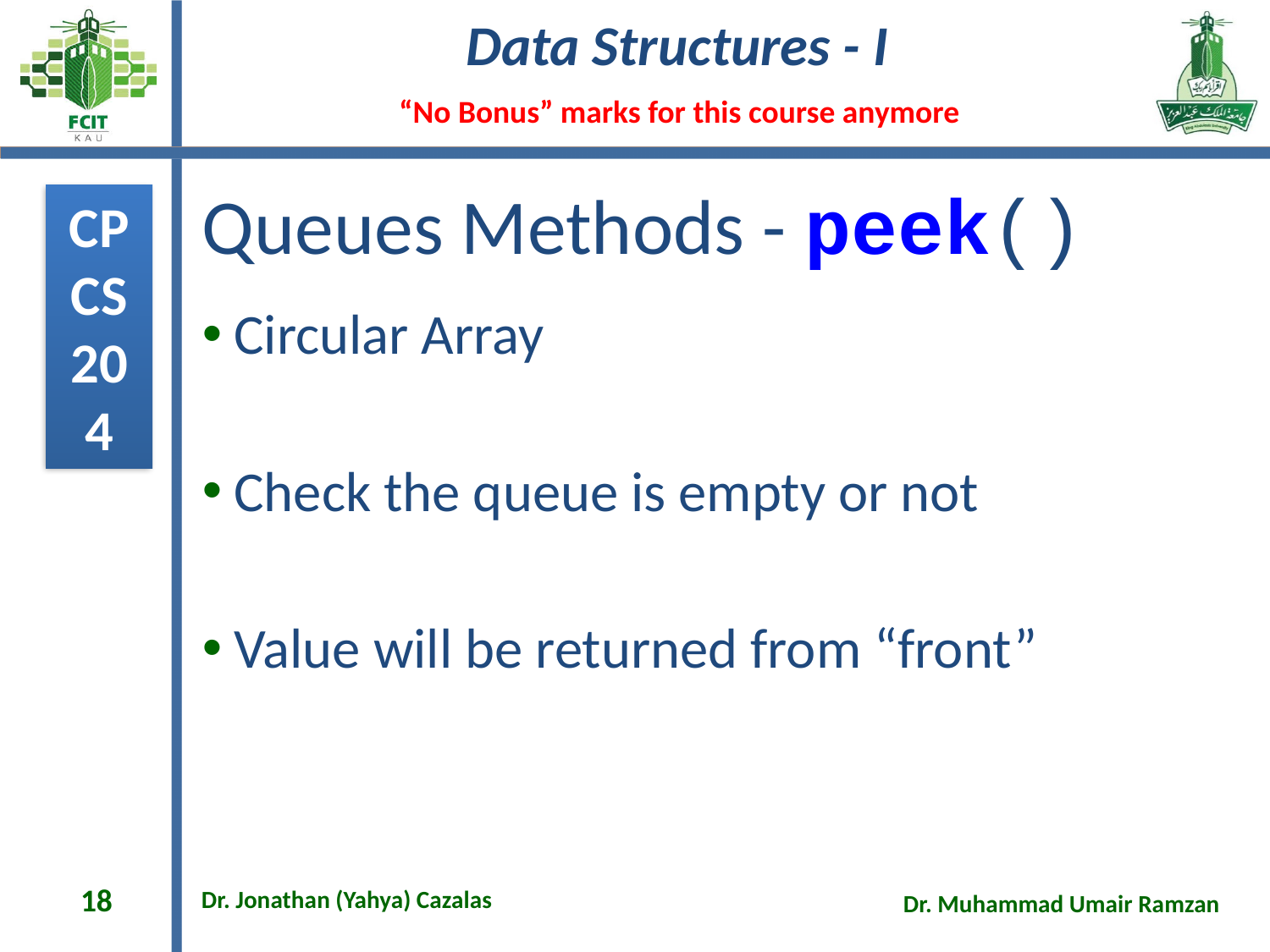

# Queues Methods - peek()
Circular Array

Check the queue is empty or not

Value will be returned from “front”
18